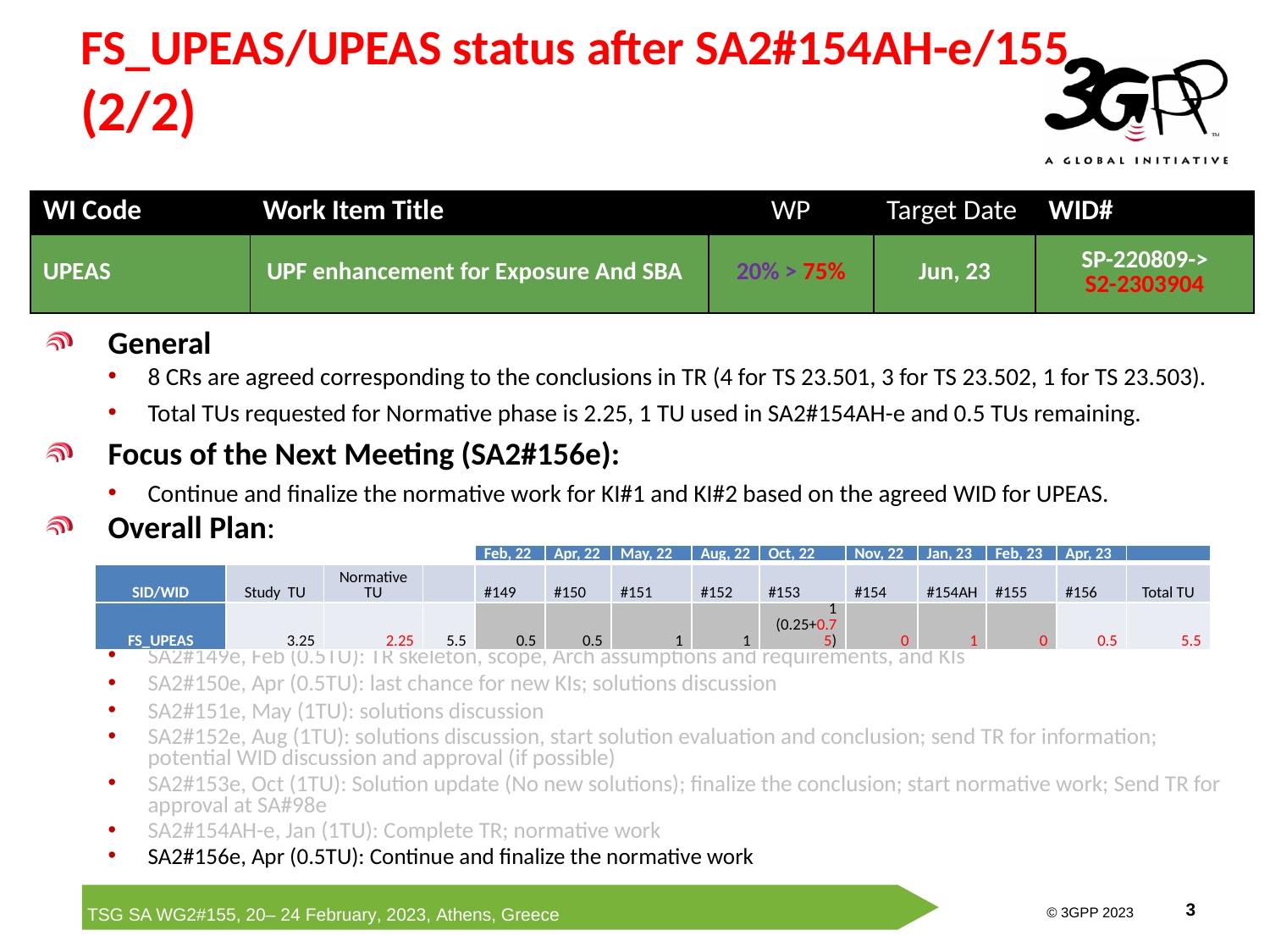

# FS_UPEAS/UPEAS status after SA2#154AH-e/155 (2/2)
| WI Code | Work Item Title | WP | Target Date | WID# |
| --- | --- | --- | --- | --- |
| UPEAS | UPF enhancement for Exposure And SBA | 20% > 75% | Jun, 23 | SP-220809-> S2-2303904 |
General
8 CRs are agreed corresponding to the conclusions in TR (4 for TS 23.501, 3 for TS 23.502, 1 for TS 23.503).
Total TUs requested for Normative phase is 2.25, 1 TU used in SA2#154AH-e and 0.5 TUs remaining.
Focus of the Next Meeting (SA2#156e):
Continue and finalize the normative work for KI#1 and KI#2 based on the agreed WID for UPEAS.
Overall Plan:

SA2#149e, Feb (0.5TU): TR skeleton, scope, Arch assumptions and requirements, and KIs
SA2#150e, Apr (0.5TU): last chance for new KIs; solutions discussion
SA2#151e, May (1TU): solutions discussion
SA2#152e, Aug (1TU): solutions discussion, start solution evaluation and conclusion; send TR for information; potential WID discussion and approval (if possible)
SA2#153e, Oct (1TU): Solution update (No new solutions); finalize the conclusion; start normative work; Send TR for approval at SA#98e
SA2#154AH-e, Jan (1TU): Complete TR; normative work
SA2#156e, Apr (0.5TU): Continue and finalize the normative work

|  |  |  |  | Feb, 22 | Apr, 22 | May, 22 | Aug, 22 | Oct, 22 | Nov, 22 | Jan, 23 | Feb, 23 | Apr, 23 |  |
| --- | --- | --- | --- | --- | --- | --- | --- | --- | --- | --- | --- | --- | --- |
| SID/WID | Study  TU | Normative TU |  | #149 | #150 | #151 | #152 | #153 | #154 | #154AH | #155 | #156 | Total TU |
| FS\_UPEAS | 3.25 | 2.25 | 5.5 | 0.5 | 0.5 | 1 | 1 | 1 (0.25+0.75) | 0 | 1 | 0 | 0.5 | 5.5 |